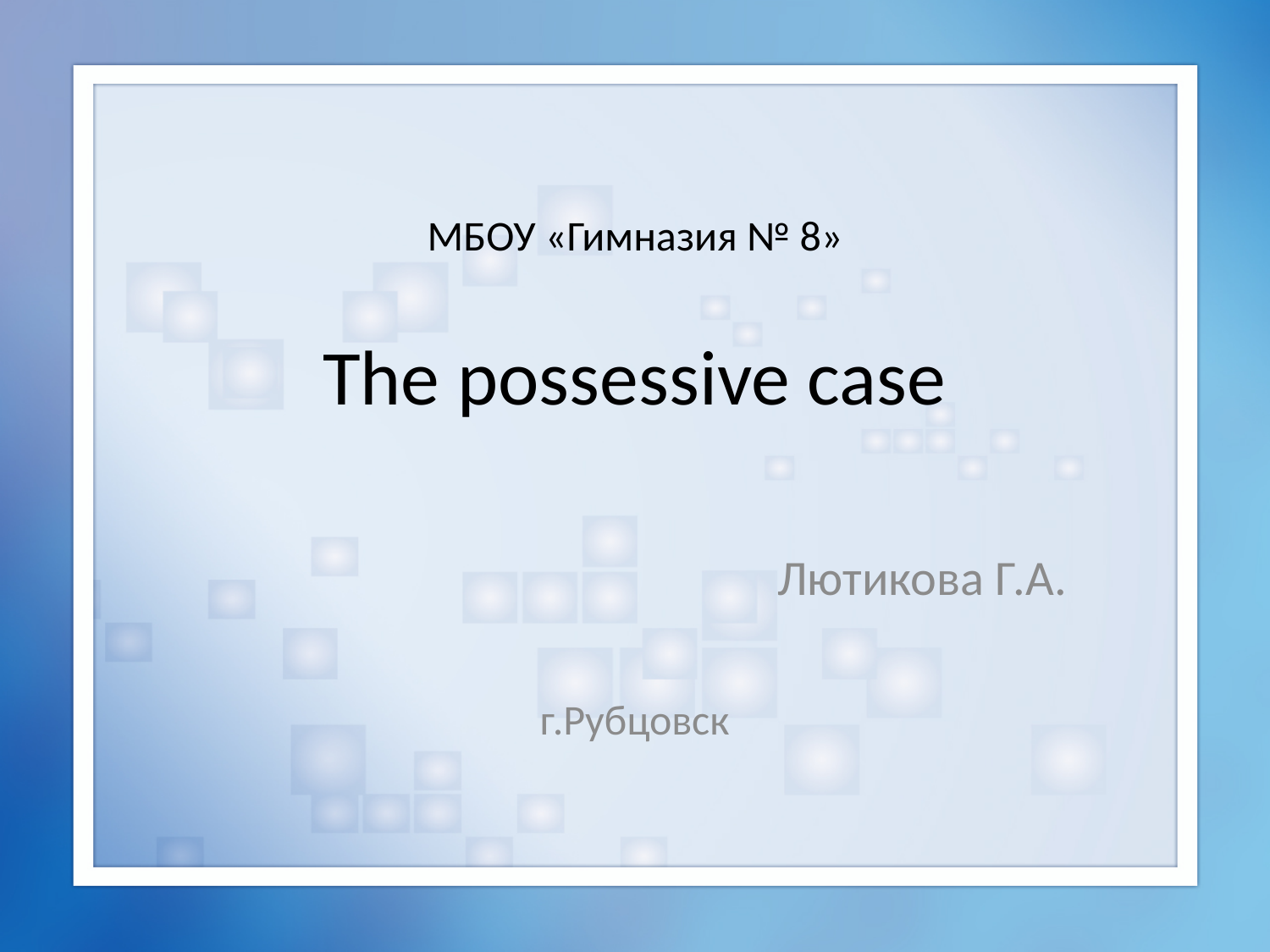

# МБОУ «Гимназия № 8» The possessive case
Лютикова Г.А.

г.Рубцовск